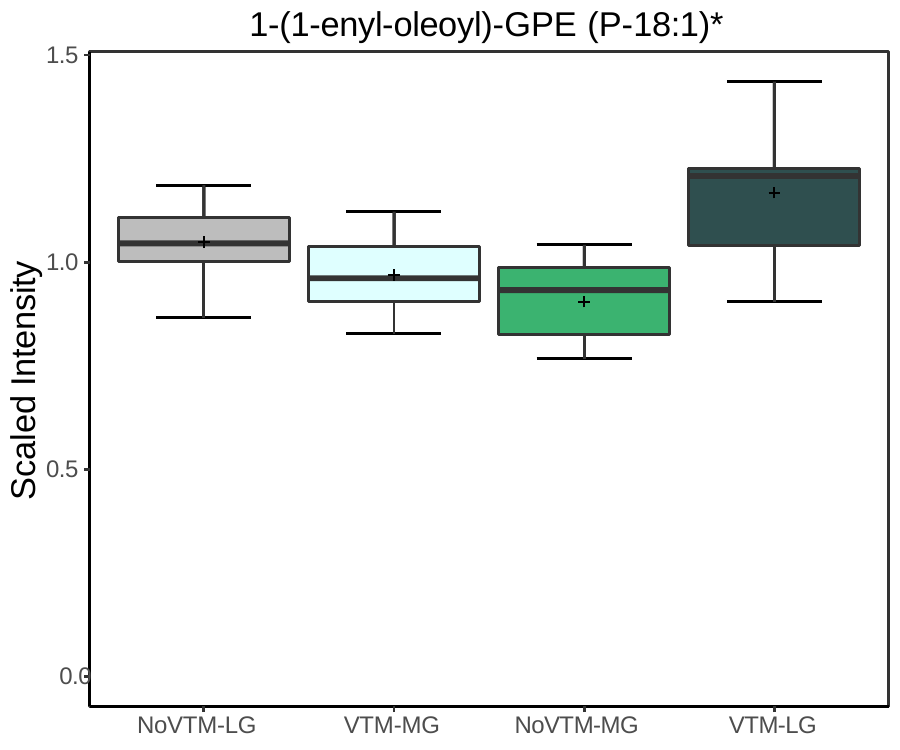

1-(1-enyl-oleoyl)-GPE (P-18:1)*
1.5

1.0

Scaled Intensity

0.5
0.0
NoVTM-LG
VTM-MG
NoVTM-MG
VTM-LG